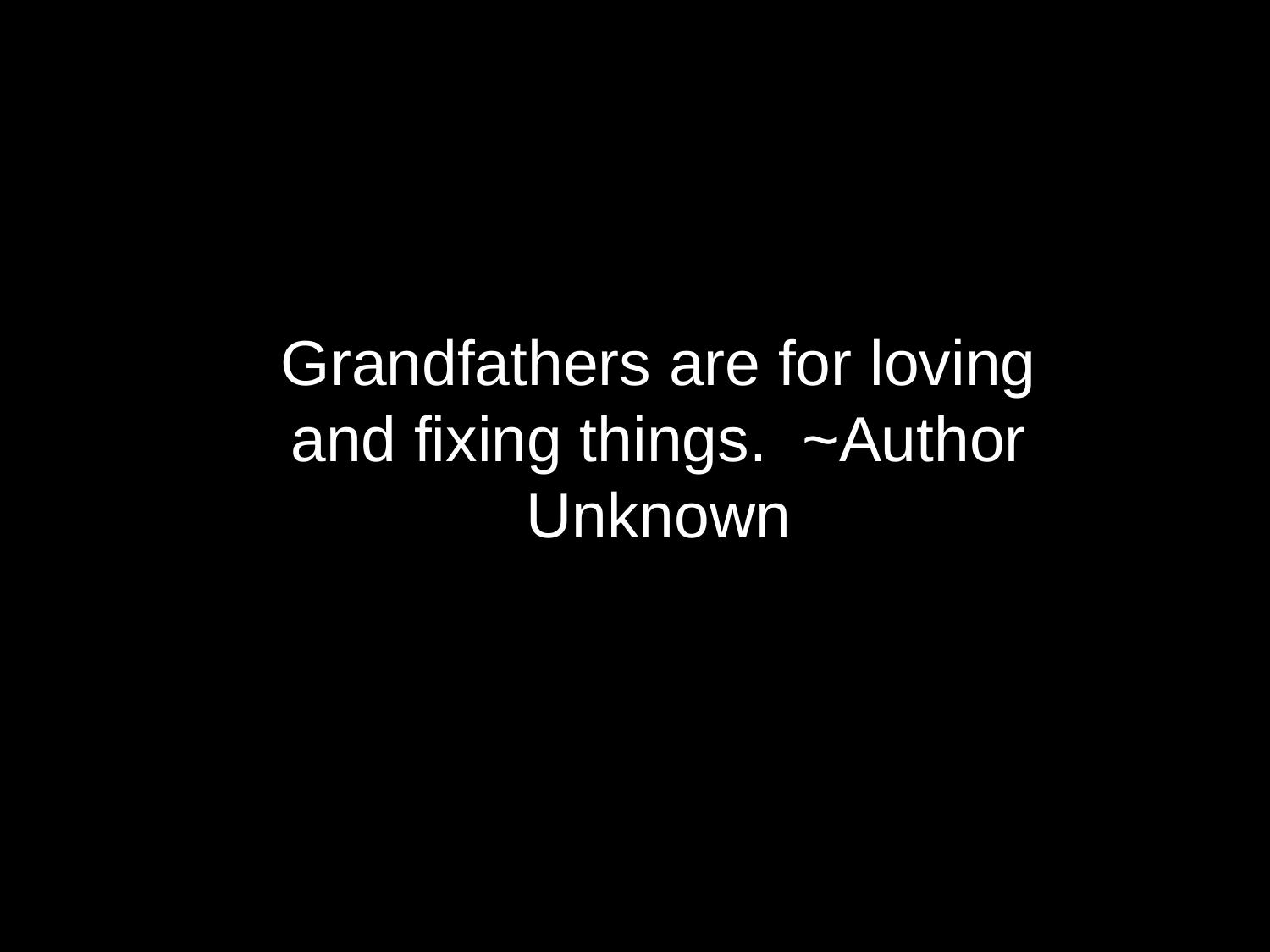

Grandfathers are for loving and fixing things.  ~Author Unknown